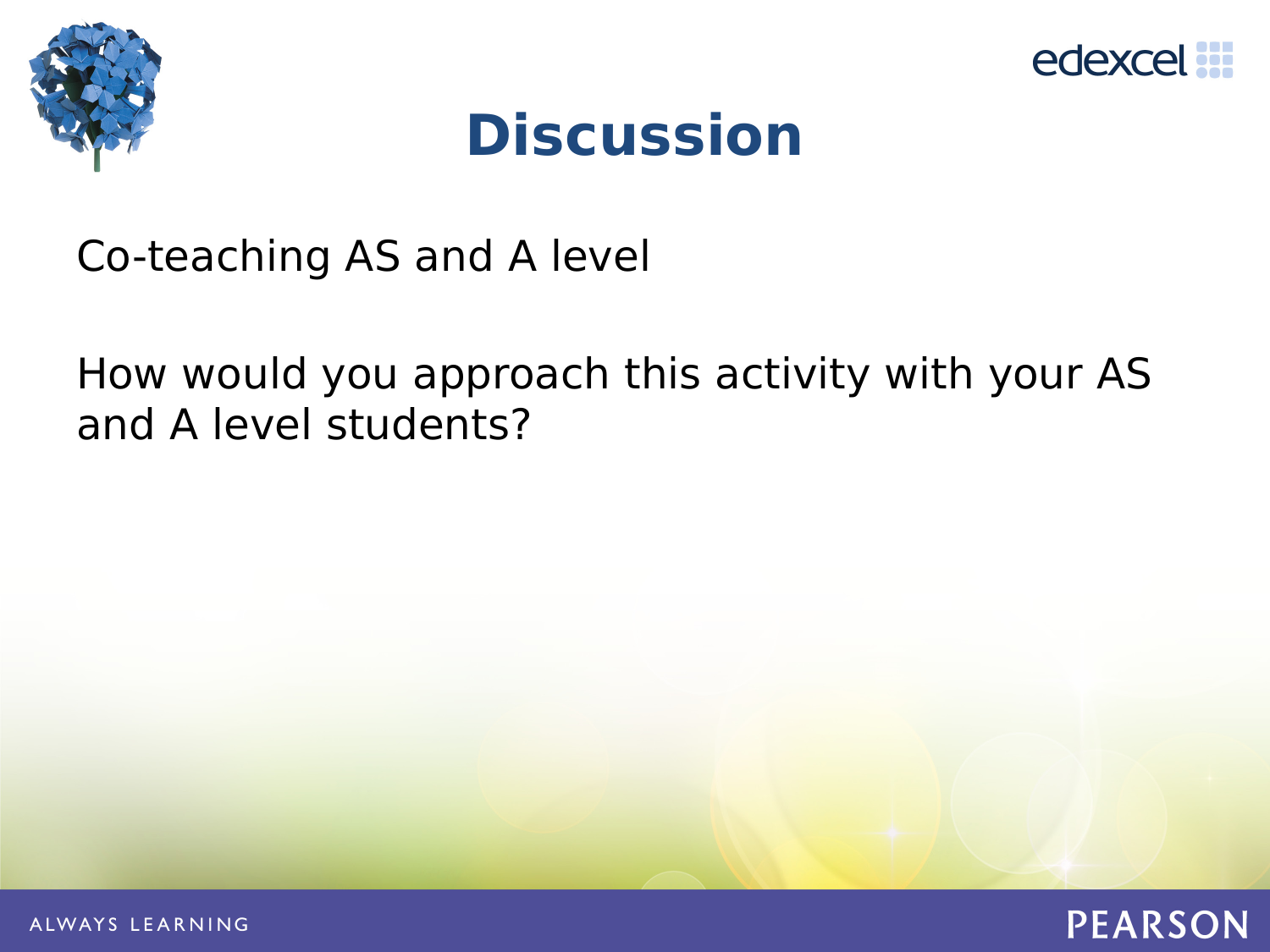

# Discussion
Co-teaching AS and A level

How would you approach this activity with your AS and A level students?